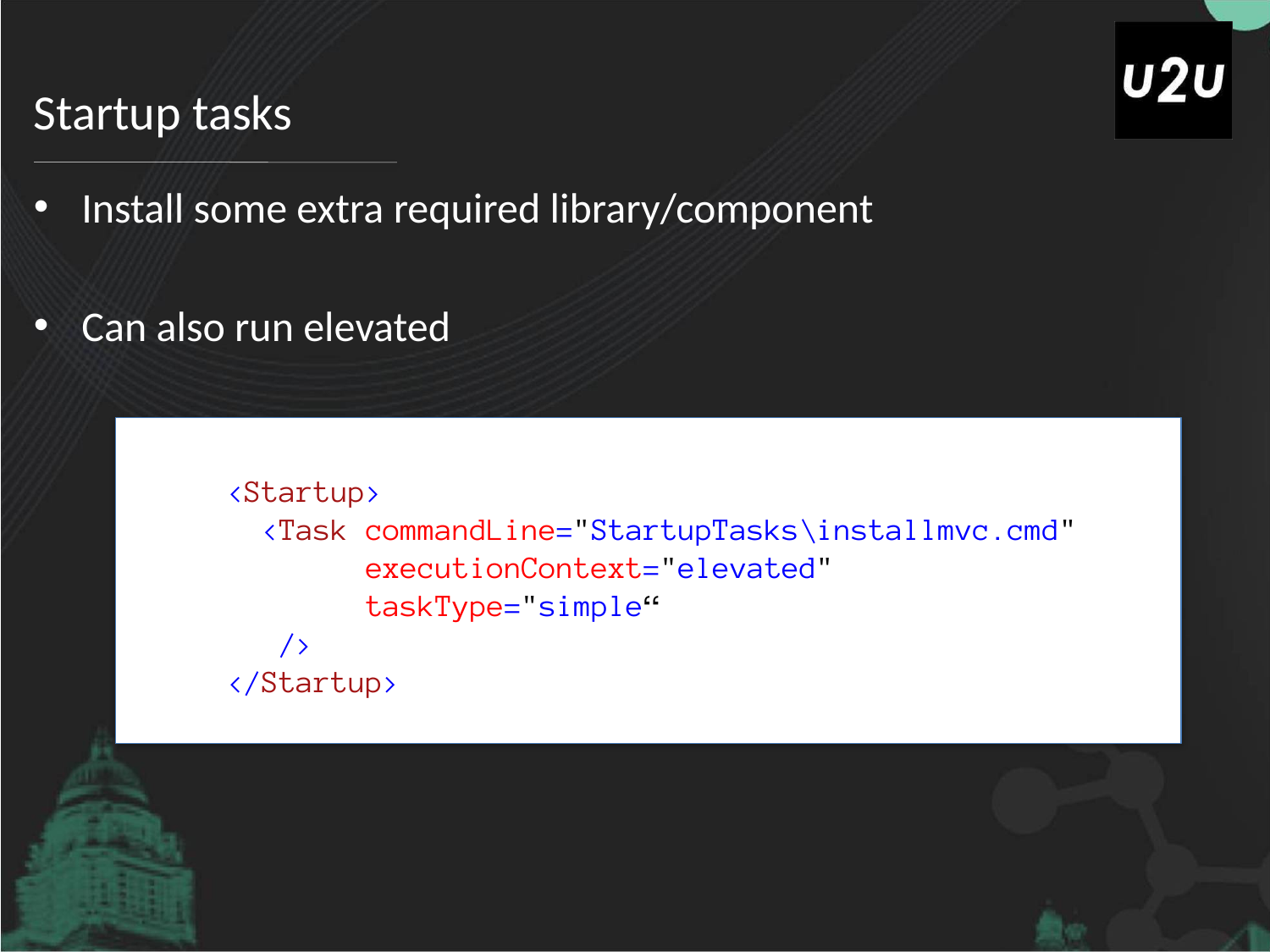

# Startup tasks
Install some extra required library/component

Can also run elevated

<Startup>
  <Task commandLine="StartupTasks\installmvc.cmd"
        executionContext="elevated"
        taskType="simple“
   />
</Startup>